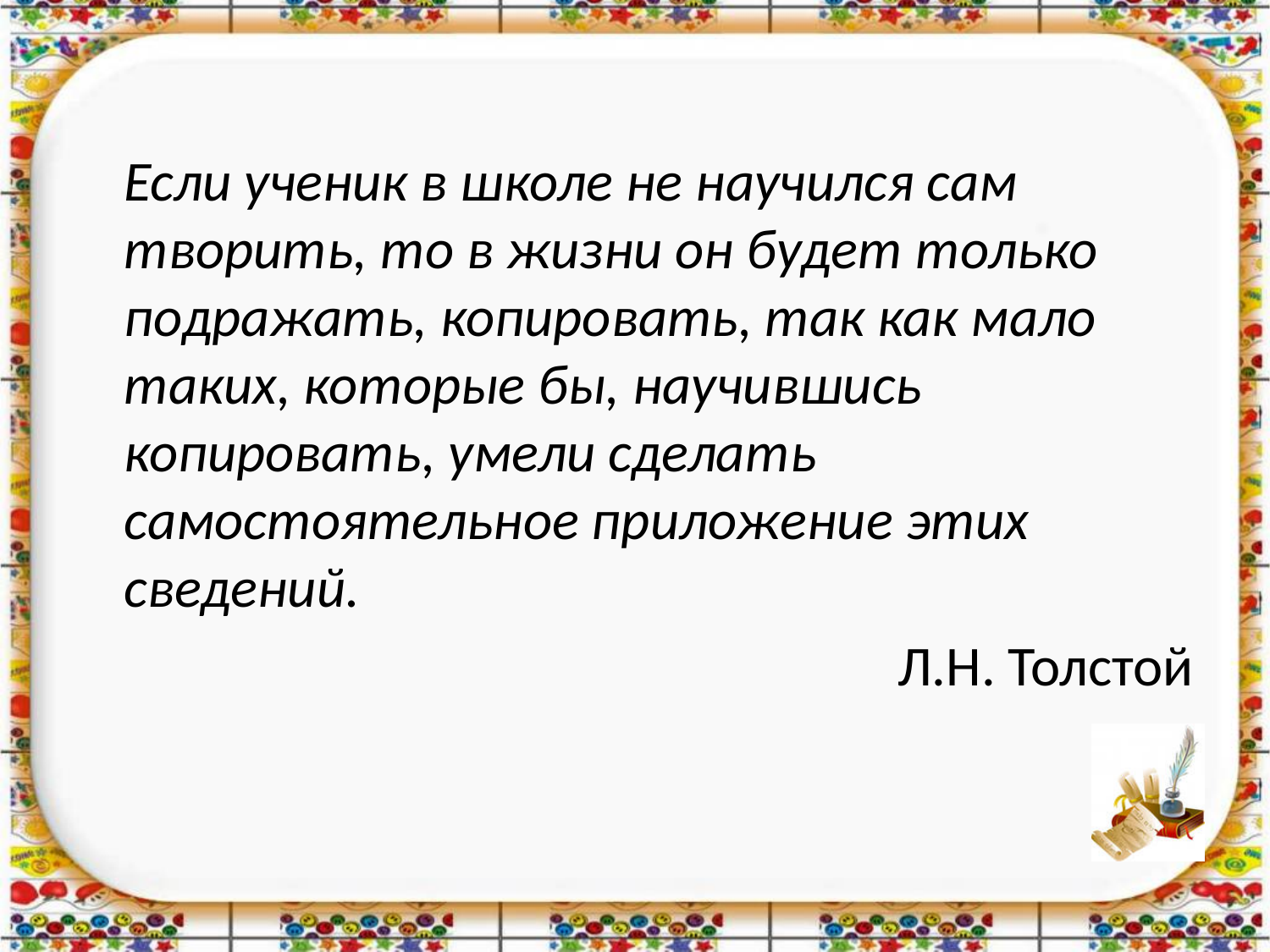

#

	Если ученик в школе не научился сам творить, то в жизни он будет только подражать, копировать, так как мало таких, которые бы, научившись копировать, умели сделать самостоятельное приложение этих сведений.
Л.Н. Толстой